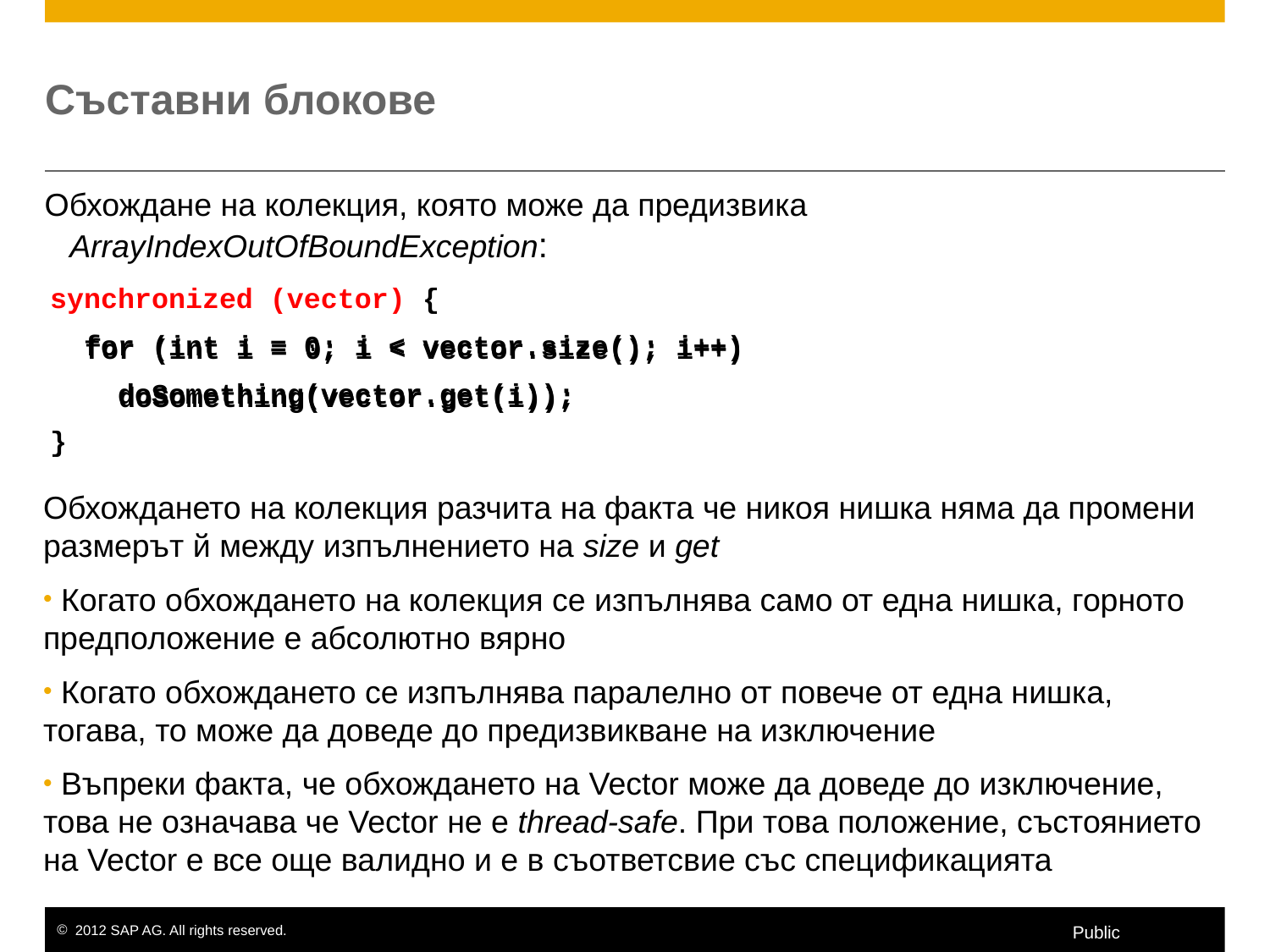

# Съставни блокове
Обхождане на колекция, която може да предизвика ArrayIndexOutOfBoundException:
synchronized (vector) {
  for (int i = 0; i < vector.size(); i++)
    doSomething(vector.get(i));
}
for (int i = 0; i < vector.size(); i++)
  doSomething(vector.get(i));

Обхождането на колекция разчита на факта че никоя нишка няма да промени размерът й между изпълнението на size и get
 Когато обхождането на колекция се изпълнява само от една нишка, горното предположение е абсолютно вярно
 Когато обхождането се изпълнява паралелно от повече от една нишка, тогава, то може да доведе до предизвикване на изключение
 Въпреки факта, че обхождането на Vector може да доведе до изключение, това не означава че Vector не е thread-safe. При това положение, състоянието на Vector е все още валидно и е в съответсвие със спецификацията